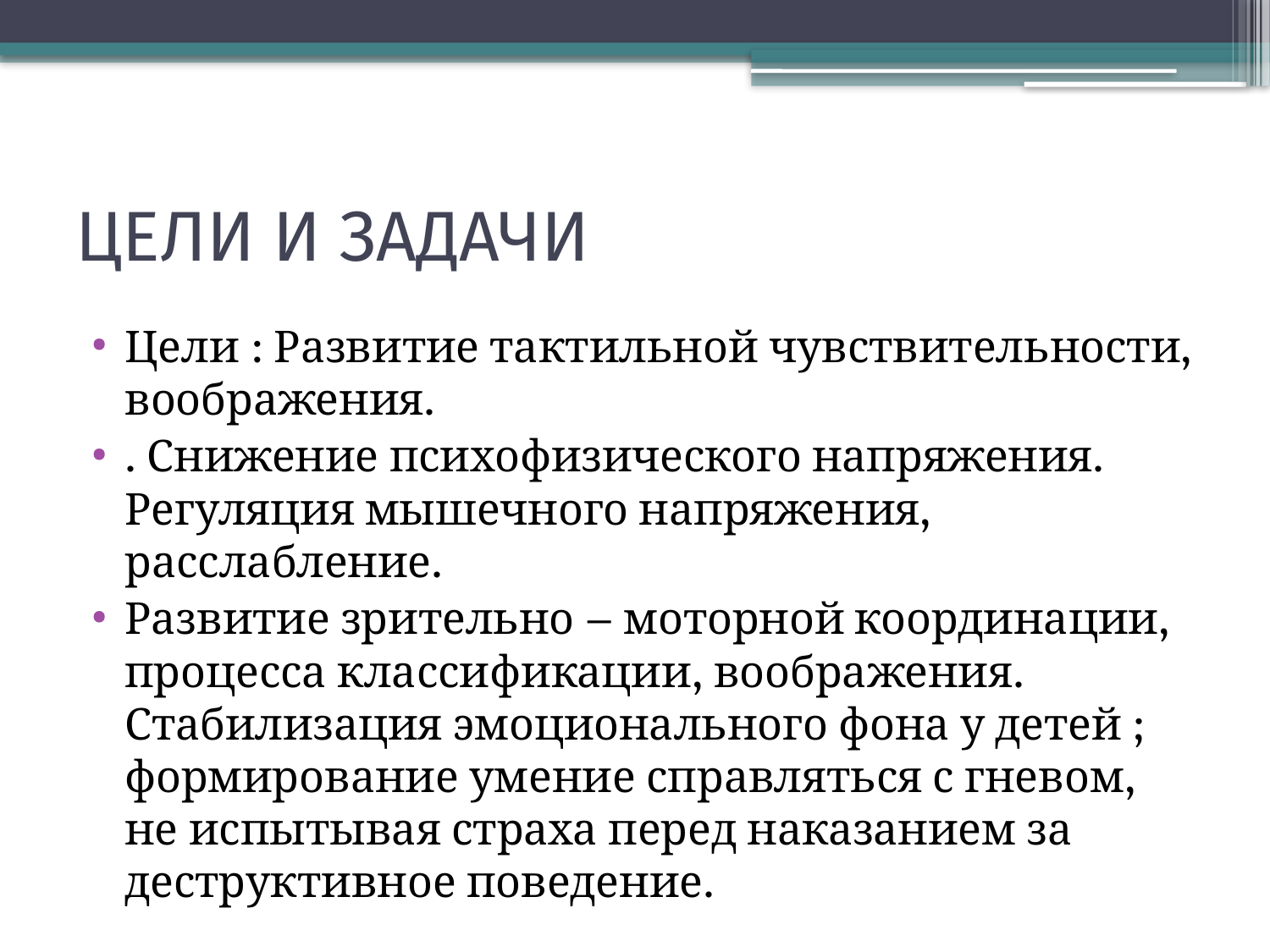

# ЦЕЛИ И ЗАДАЧИ
Цели : Развитие тактильной чувствительности, воображения.
. Снижение психофизического напряжения. Регуляция мышечного напряжения, расслабление.
Развитие зрительно – моторной координации, процесса классификации, воображения. Стабилизация эмоционального фона у детей ; формирование умение справляться с гневом, не испытывая страха перед наказанием за деструктивное поведение.